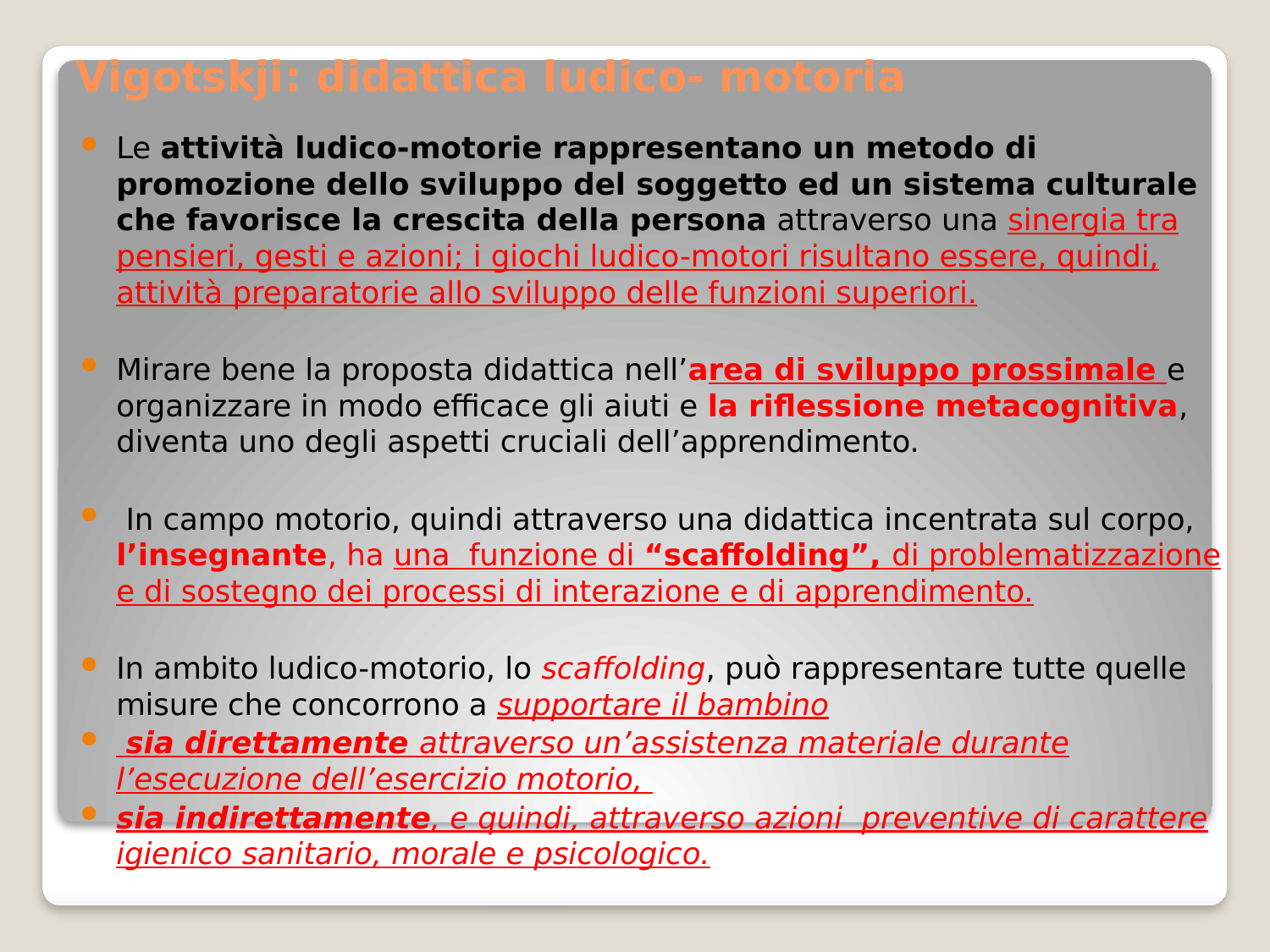

# Vigotskji: didattica ludico- motoria
Le attività ludico-motorie rappresentano un metodo di promozione dello sviluppo del soggetto ed un sistema culturale che favorisce la crescita della persona attraverso una sinergia tra pensieri, gesti e azioni; i giochi ludico-motori risultano essere, quindi, attività preparatorie allo sviluppo delle funzioni superiori.

Mirare bene la proposta didattica nell’area di sviluppo prossimale e organizzare in modo efficace gli aiuti e la riflessione metacognitiva, diventa uno degli aspetti cruciali dell’apprendimento.

 In campo motorio, quindi attraverso una didattica incentrata sul corpo, l’insegnante, ha una  funzione di “scaffolding”, di problematizzazione e di sostegno dei processi di interazione e di apprendimento.

In ambito ludico-motorio, lo scaffolding, può rappresentare tutte quelle misure che concorrono a supportare il bambino
 sia direttamente attraverso un’assistenza materiale durante l’esecuzione dell’esercizio motorio,
sia indirettamente, e quindi, attraverso azioni  preventive di carattere igienico sanitario, morale e psicologico.